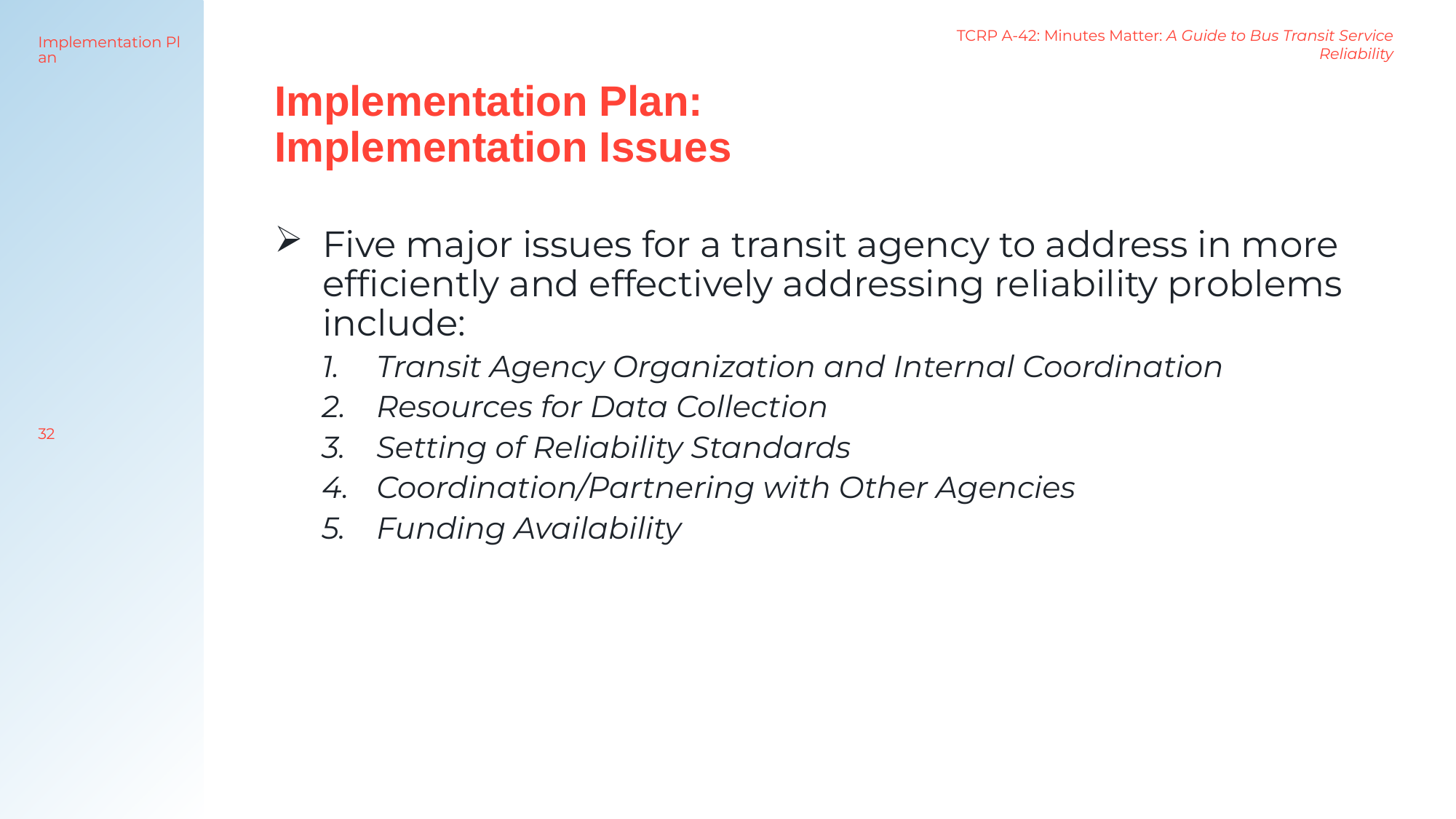

TCRP A-42: Minutes Matter: A Guide to Bus Transit Service Reliability
Implementation Plan
Implementation Plan:
Implementation Issues
Five major issues for a transit agency to address in more efficiently and effectively addressing reliability problems include:
Transit Agency Organization and Internal Coordination
Resources for Data Collection
Setting of Reliability Standards
Coordination/Partnering with Other Agencies
Funding Availability
32